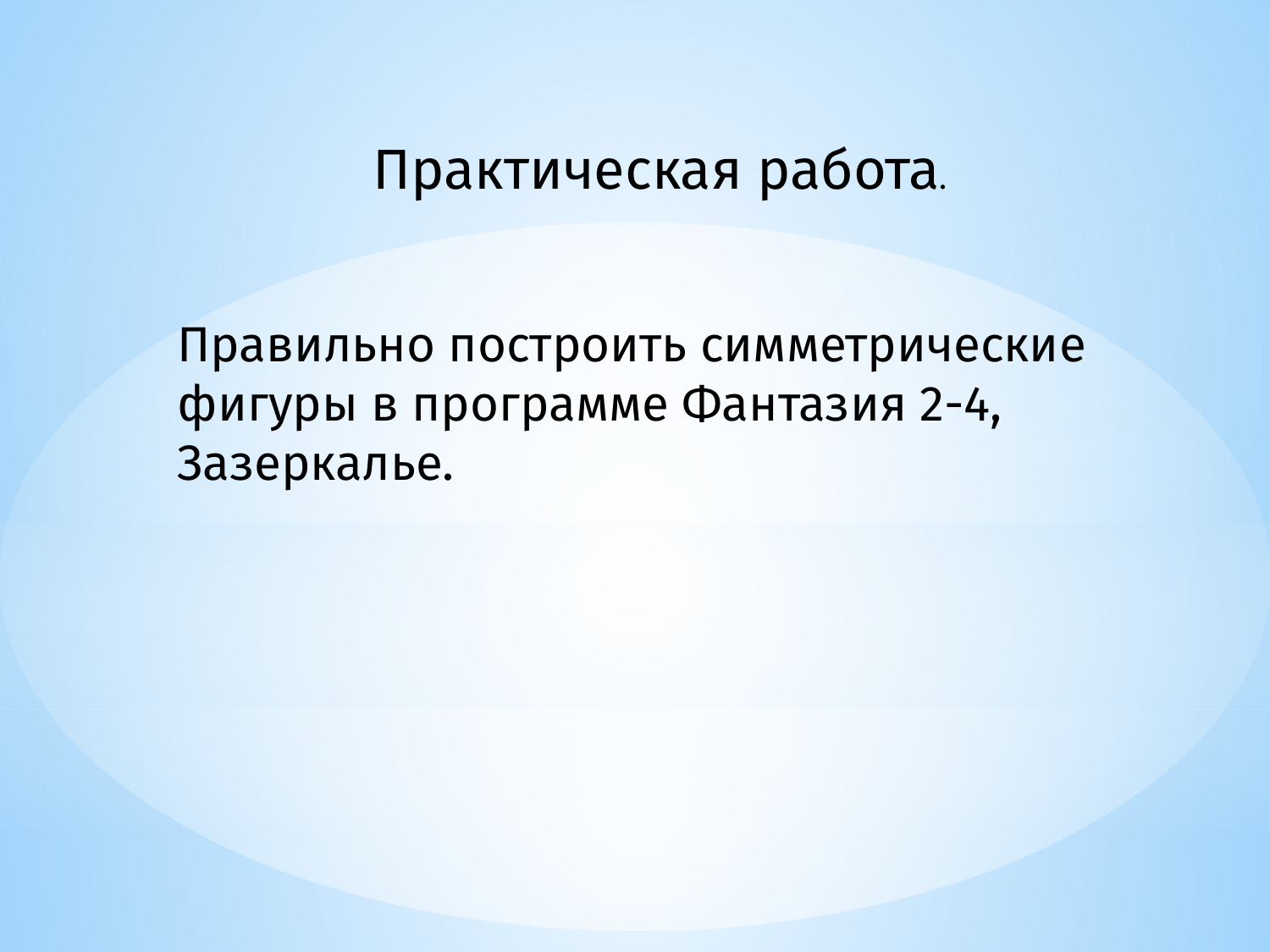

Практическая работа.
Правильно построить симметрические фигуры в программе Фантазия 2-4, Зазеркалье.